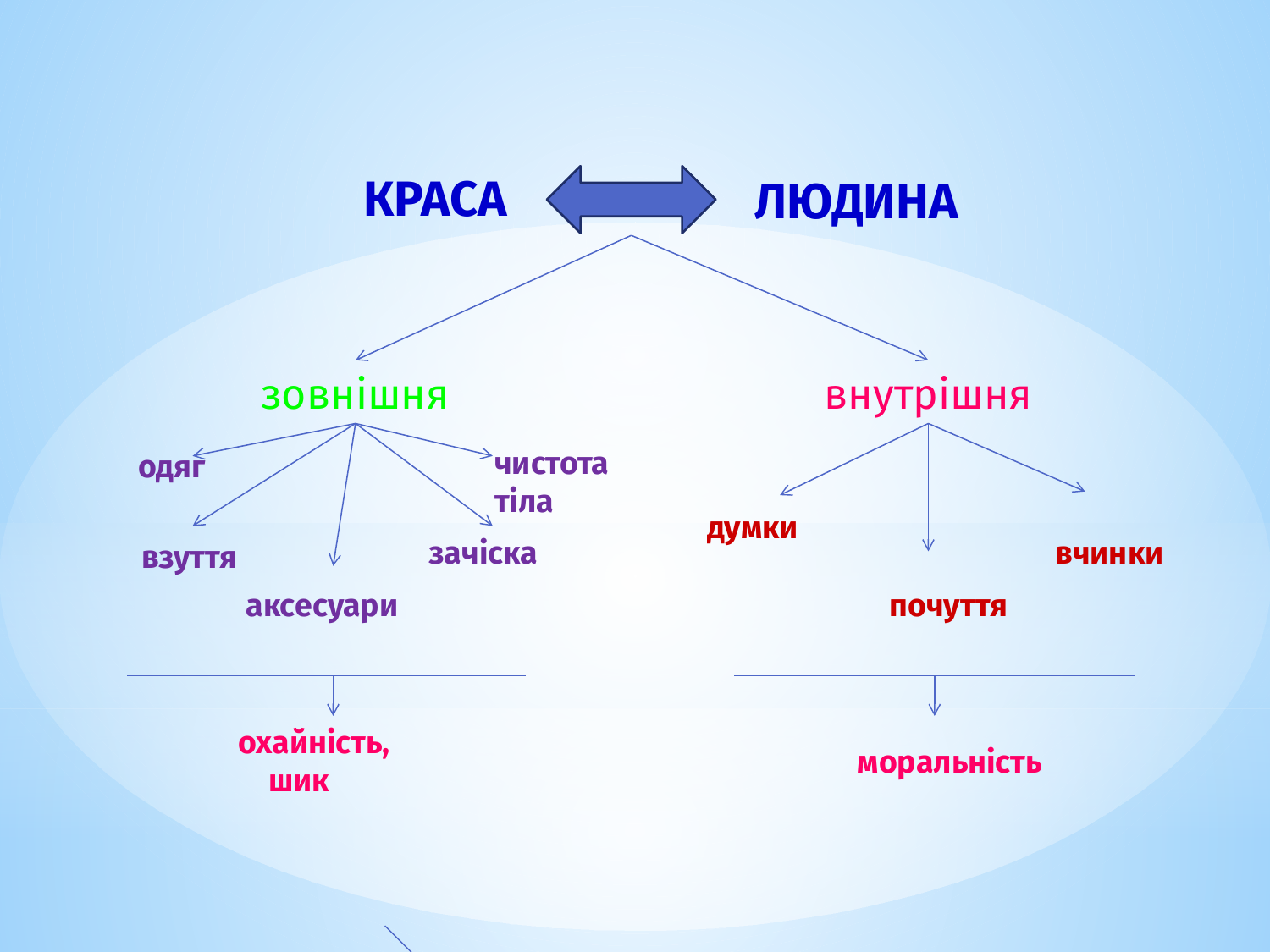

КРАСА
ЛЮДИНА

внутрішня
зовнішня
чистота
тіла
одяг
думки
зачіска
вчинки
взуття
аксесуари
почуття
охайність,
    шик
моральність